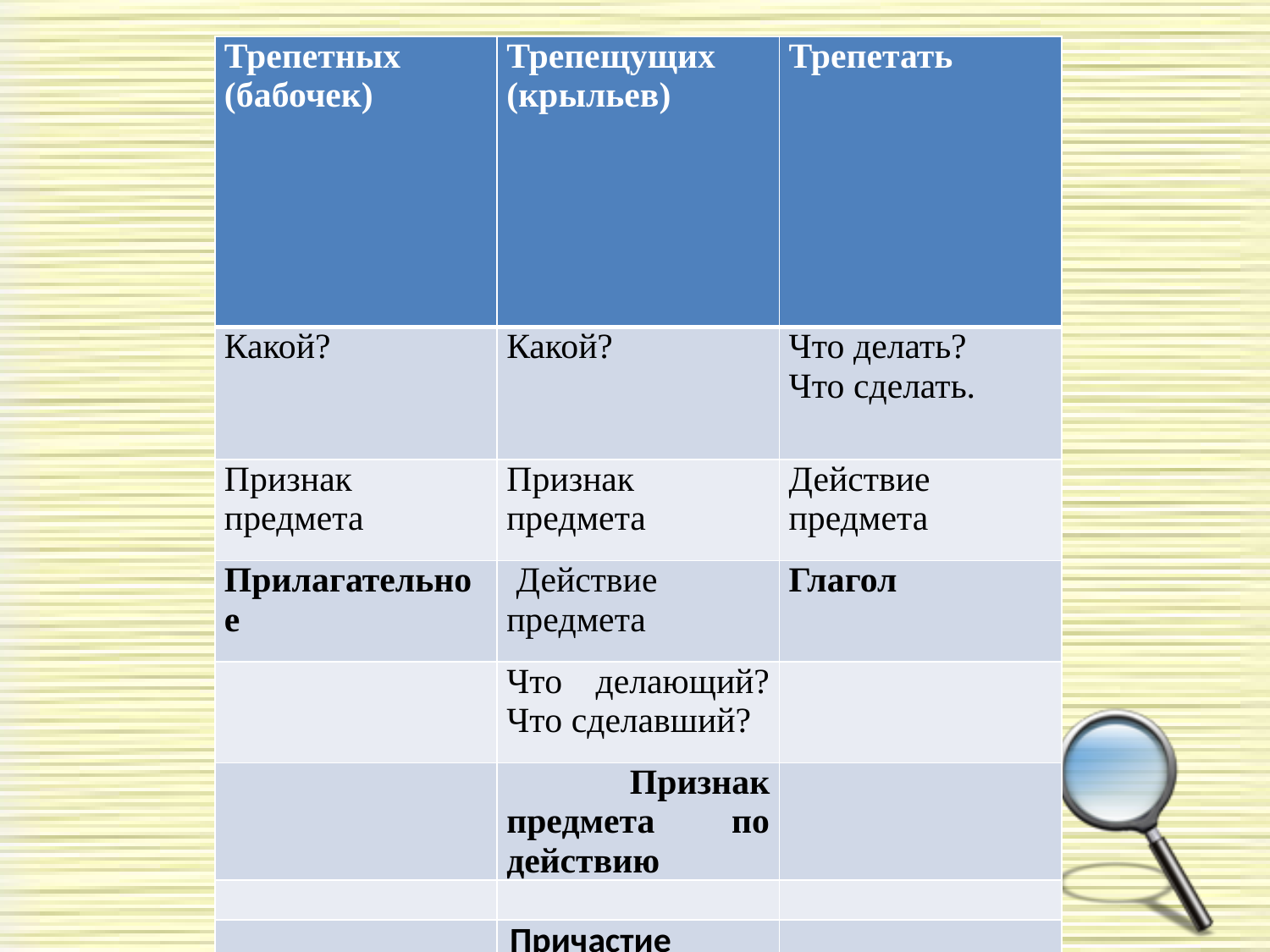

| Трепетных (бабочек) | Трепещущих (крыльев) | Трепетать |
| --- | --- | --- |
| Какой? | Какой? | Что делать? Что сделать. |
| Признак предмета | Признак предмета | Действие предмета |
| Прилагательное | Действие предмета | Глагол |
|  | Что делающий? Что сделавший? |  |
|  | Признак предмета по действию |  |
|  |  |  |
|  | Причастие |  |
#